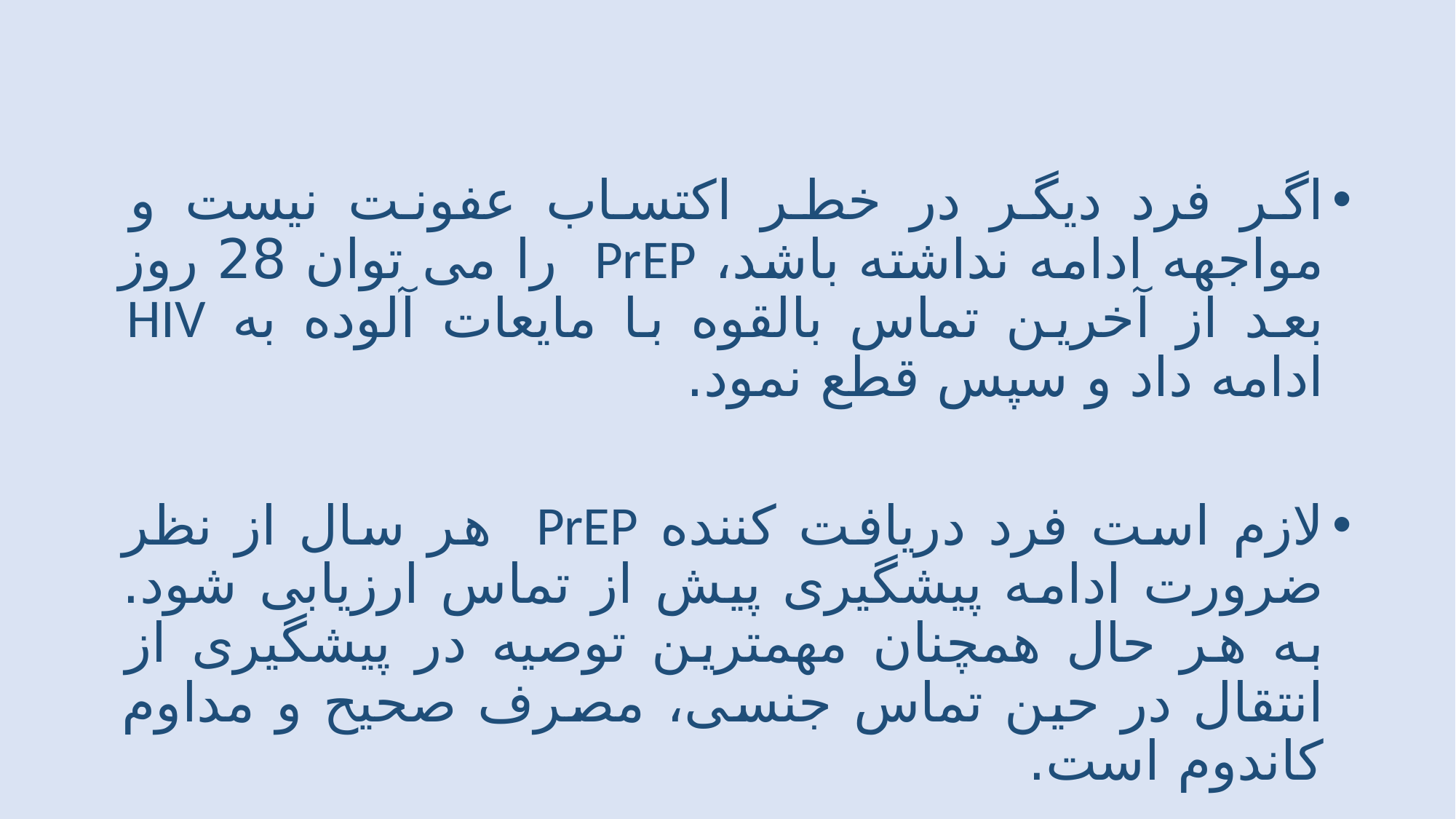

اگر فرد دیگر در خطر اکتساب عفونت نیست و مواجهه ادامه نداشته باشد، PrEP  را می توان 28 روز بعد از آخرین تماس بالقوه با مایعات آلوده به HIV ادامه داد و سپس قطع نمود.

لازم است فرد دریافت کننده PrEP  هر سال از نظر ضرورت ادامه پیشگیری پیش از تماس ارزیابی شود. به هر حال همچنان مهمترین توصیه در پیشگیری از انتقال در حین تماس جنسی، مصرف صحیح و مداوم کاندوم است.